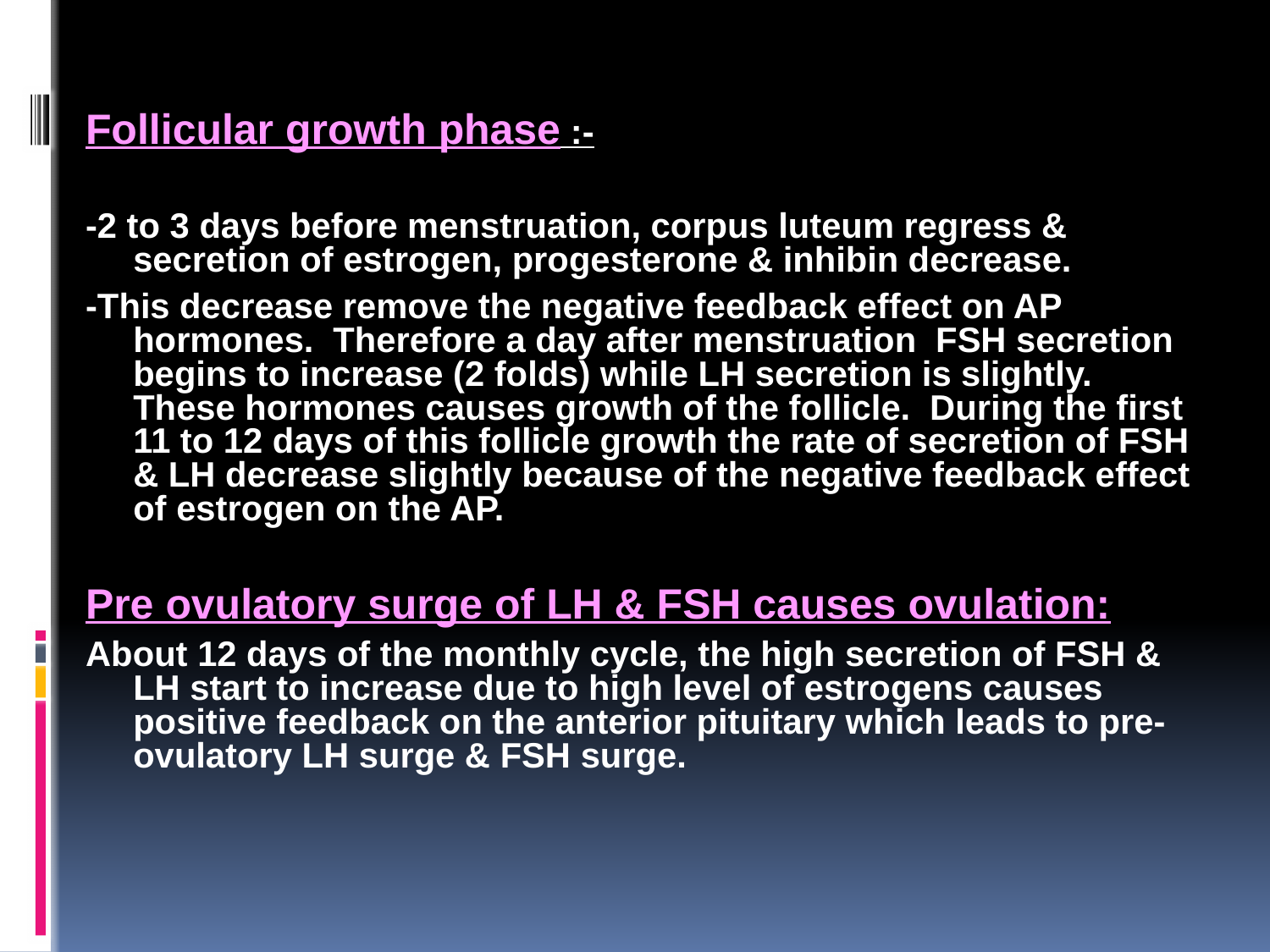

Follicular growth phase :-

-2 to 3 days before menstruation, corpus luteum regress & secretion of estrogen, progesterone & inhibin decrease.
-This decrease remove the negative feedback effect on AP hormones.  Therefore a day after menstruation  FSH secretion begins to increase (2 folds) while LH secretion is slightly.  These hormones causes growth of the follicle.  During the first 11 to 12 days of this follicle growth the rate of secretion of FSH & LH decrease slightly because of the negative feedback effect of estrogen on the AP.

Pre ovulatory surge of LH & FSH causes ovulation:
About 12 days of the monthly cycle, the high secretion of FSH & LH start to increase due to high level of estrogens causes positive feedback on the anterior pituitary which leads to pre-ovulatory LH surge & FSH surge.